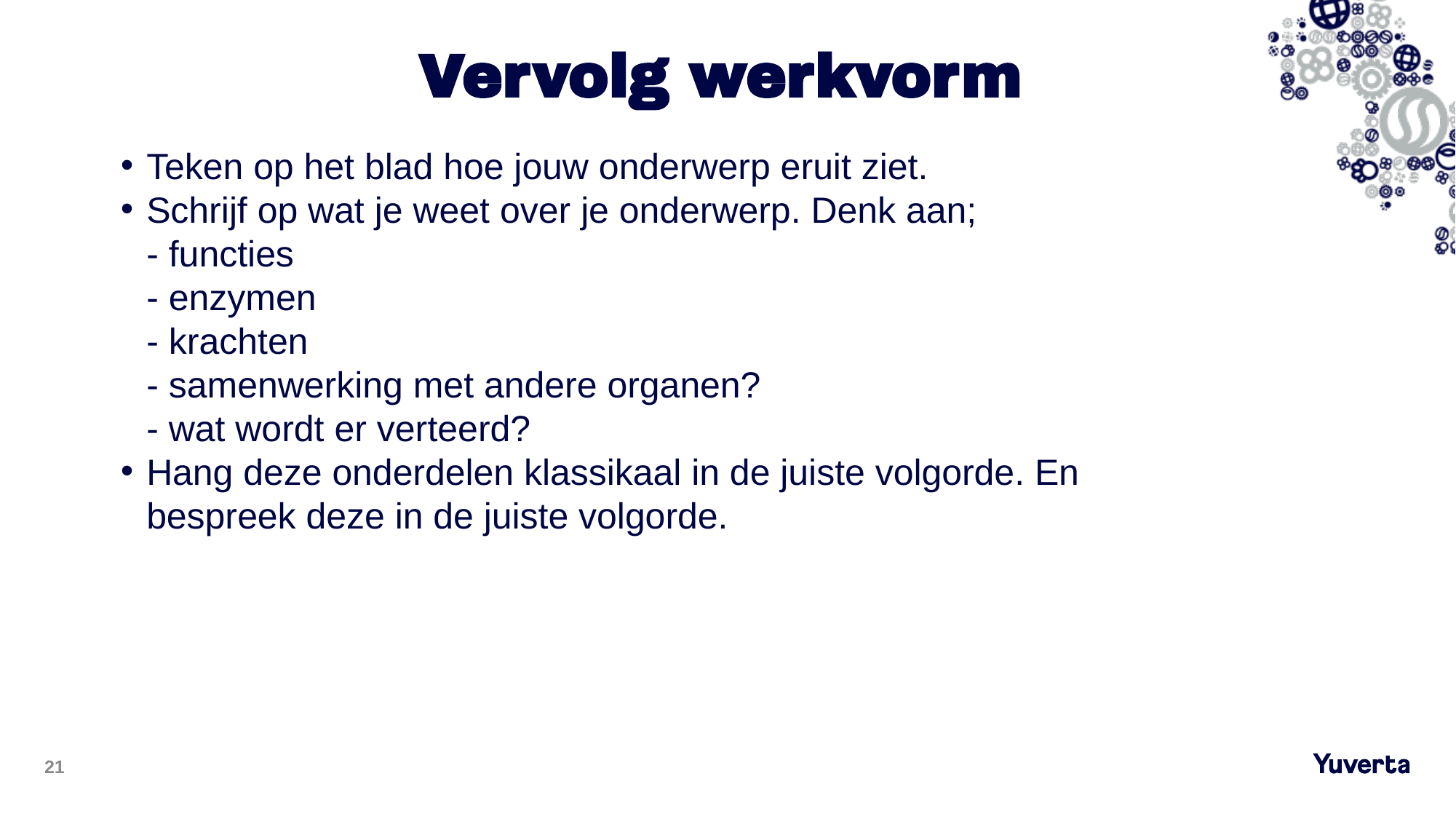

# Vervolg werkvorm
Teken op het blad hoe jouw onderwerp eruit ziet.
Schrijf op wat je weet over je onderwerp. Denk aan;
- functies
- enzymen
- krachten
- samenwerking met andere organen?
- wat wordt er verteerd?
Hang deze onderdelen klassikaal in de juiste volgorde. En bespreek deze in de juiste volgorde.
21